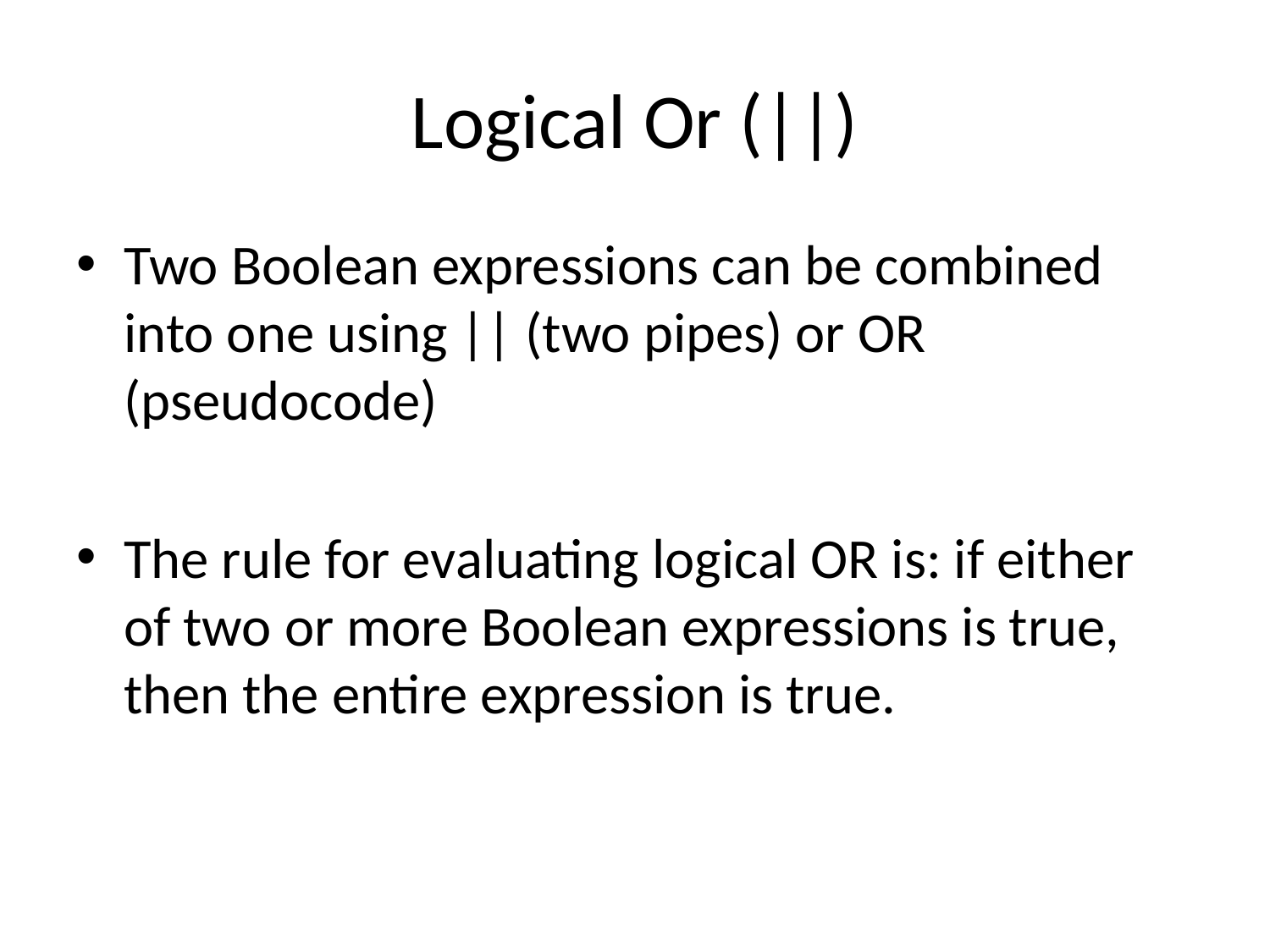

# Logical Or (||)
Two Boolean expressions can be combined into one using || (two pipes) or OR (pseudocode)

The rule for evaluating logical OR is: if either of two or more Boolean expressions is true, then the entire expression is true.